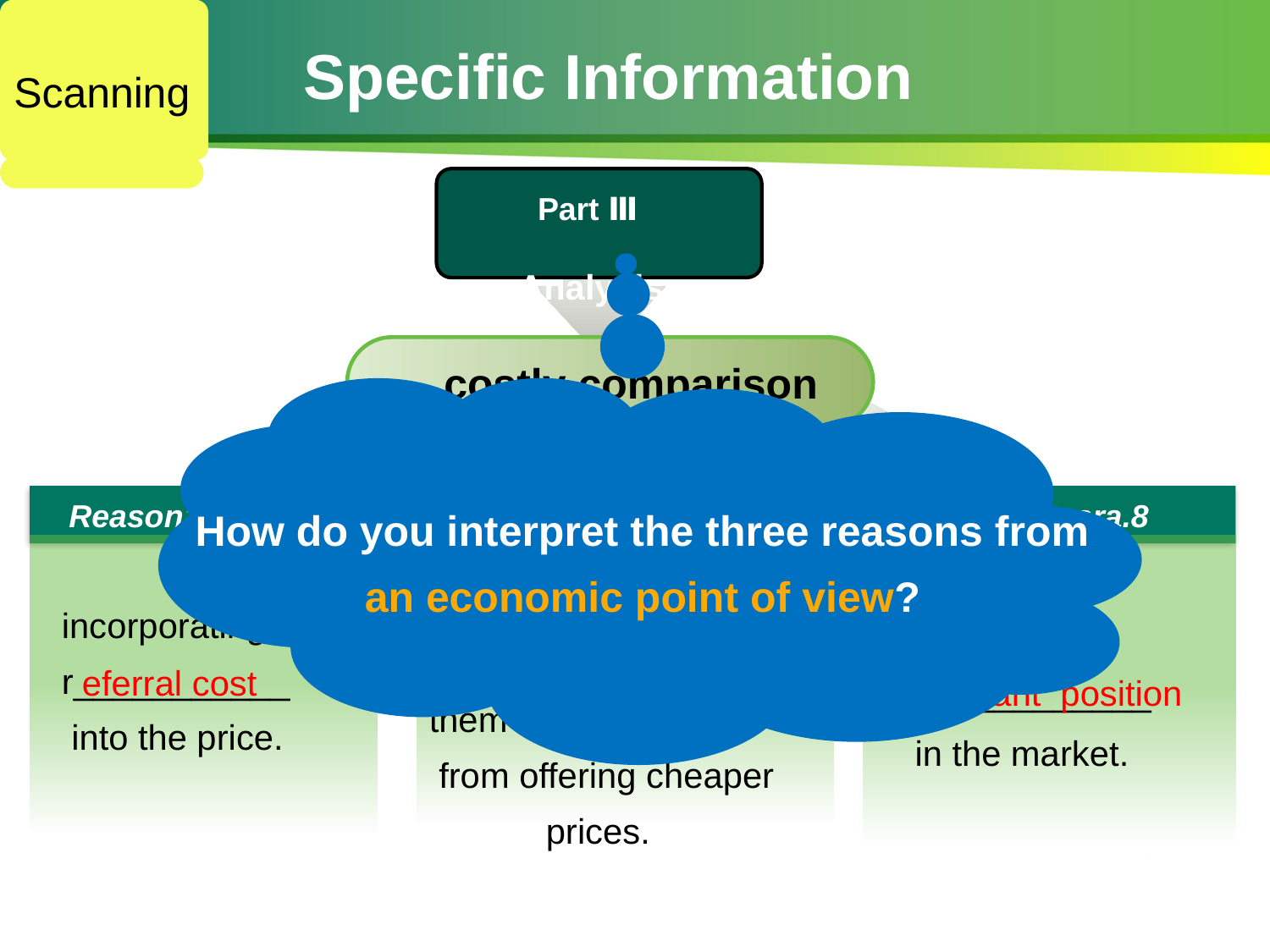

Scanning
Specific Information

  Part Ⅲ                       Analysis

      costly comparison

How do you interpret the three reasons from an economic point of view?

   Reason1:para.4

  incorporating the
  r___________
   into the price.
      Reason2:para.5-7

 using their c________
 with retailers to ban them
 from offering cheaper
            prices.
     Reason3:para.8

  abusing its
d____________
  in the market.
ontracts
eferral cost
ominant  position